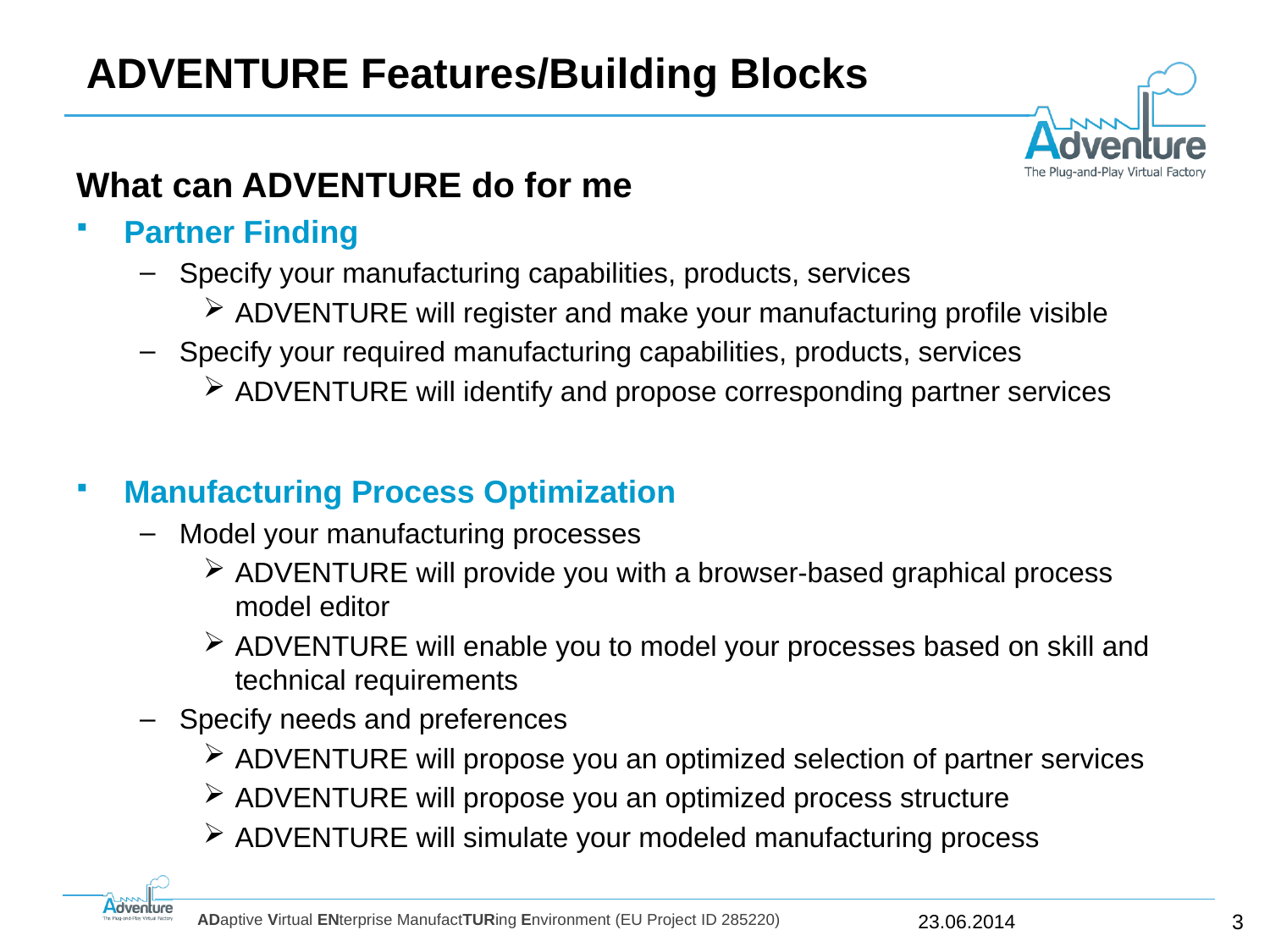

# ADVENTURE Features/Building Blocks
What can ADVENTURE do for me
Partner Finding
Specify your manufacturing capabilities, products, services
ADVENTURE will register and make your manufacturing profile visible
Specify your required manufacturing capabilities, products, services
ADVENTURE will identify and propose corresponding partner services

Manufacturing Process Optimization
Model your manufacturing processes
ADVENTURE will provide you with a browser-based graphical process model editor
ADVENTURE will enable you to model your processes based on skill and technical requirements
Specify needs and preferences
ADVENTURE will propose you an optimized selection of partner services
ADVENTURE will propose you an optimized process structure
ADVENTURE will simulate your modeled manufacturing process